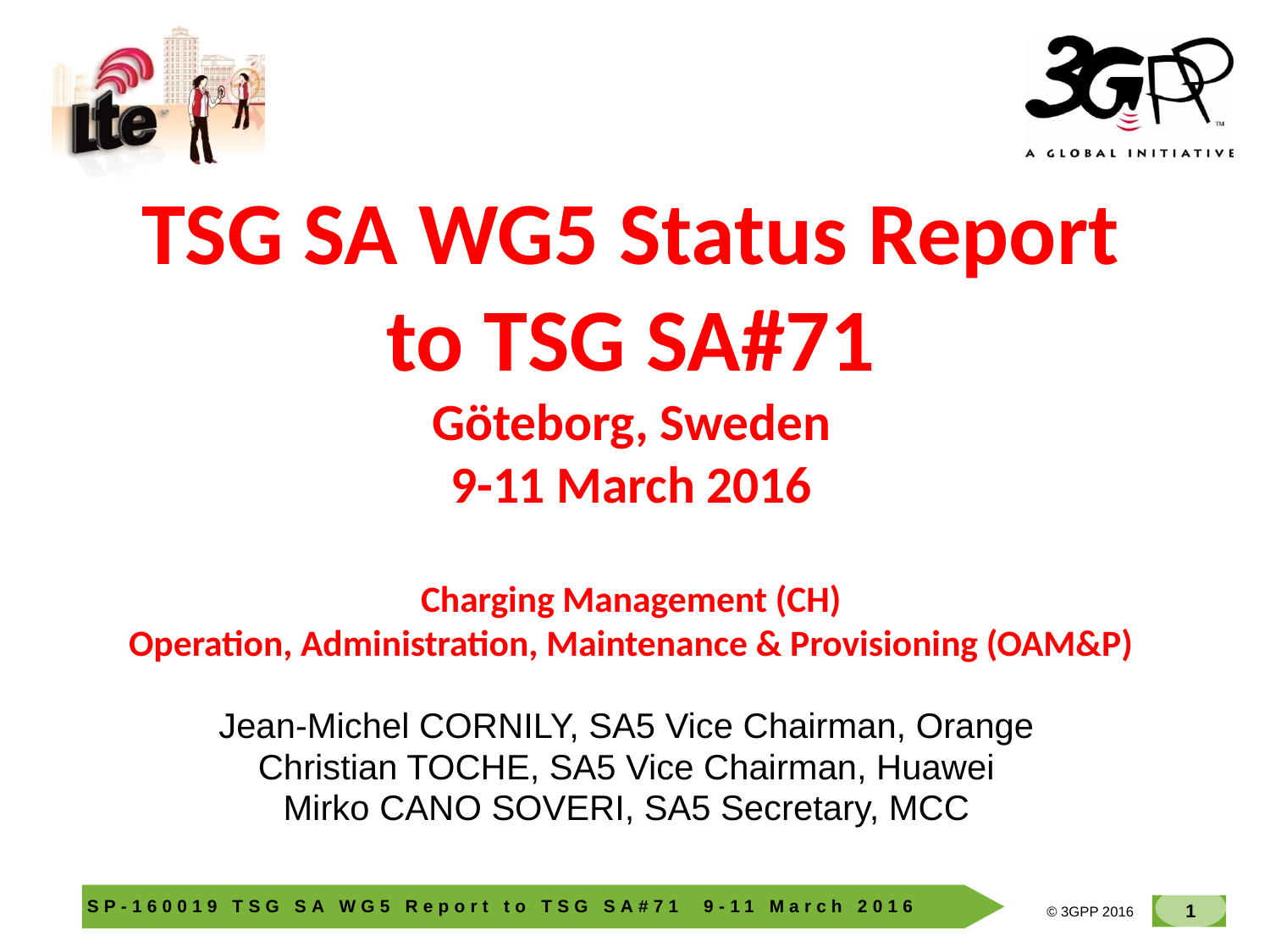

# TSG SA WG5 Status Report to TSG SA#71 Göteborg, Sweden 9-11 March 2016 Charging Management (CH) Operation, Administration, Maintenance & Provisioning (OAM&P)
Jean-Michel CORNILY, SA5 Vice Chairman, Orange
Christian TOCHE, SA5 Vice Chairman, Huawei
Mirko CANO SOVERI, SA5 Secretary, MCC